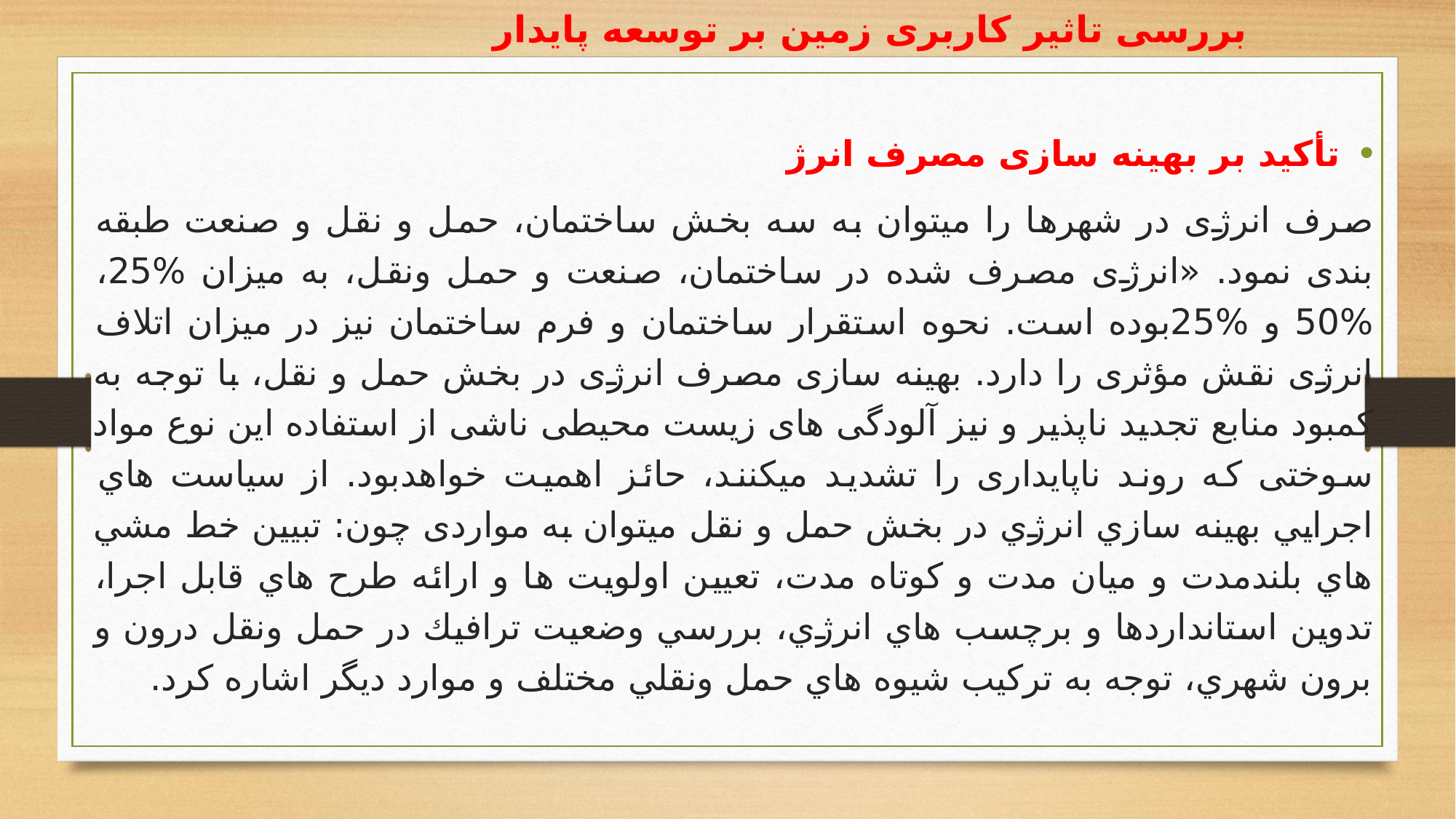

# بررسی تاثیر کاربری زمین بر توسعه پایدار
تأکید بر بهینه سازی مصرف انرژ
صرف انرژی در شهرها را میتوان به سه بخش ساختمان، حمل و نقل و صنعت طبقه بندی نمود. «انرژی مصرف شده در ساختمان، صنعت و حمل ونقل، به میزان %25، %50 و %25بوده است. نحوه استقرار ساختمان و فرم ساختمان نیز در میزان اتلاف انرژی نقش مؤثری را دارد. بهینه سازی مصرف انرژی در بخش حمل و نقل، با توجه به کمبود منابع تجدید ناپذیر و نیز آلودگی های زیست محیطی ناشی از استفاده این نوع مواد سوختی که روند ناپایداری را تشدید میکنند، حائز اهمیت خواهدبود. از سیاست هاي اجرایي بهینه سازي انرژي در بخش حمل و نقل میتوان به مواردی چون: تبیین خط مشي هاي بلندمدت و میان مدت و كوتاه مدت، تعیین اولویت ها و ارائه طرح هاي قابل اجرا، تدوین استانداردها و برچسب هاي انرژي، بررسي وضعیت ترافیك در حمل ونقل درون و برون شهري، توجه به تركیب شیوه هاي حمل ونقلي مختلف و موارد دیگر اشاره کرد.